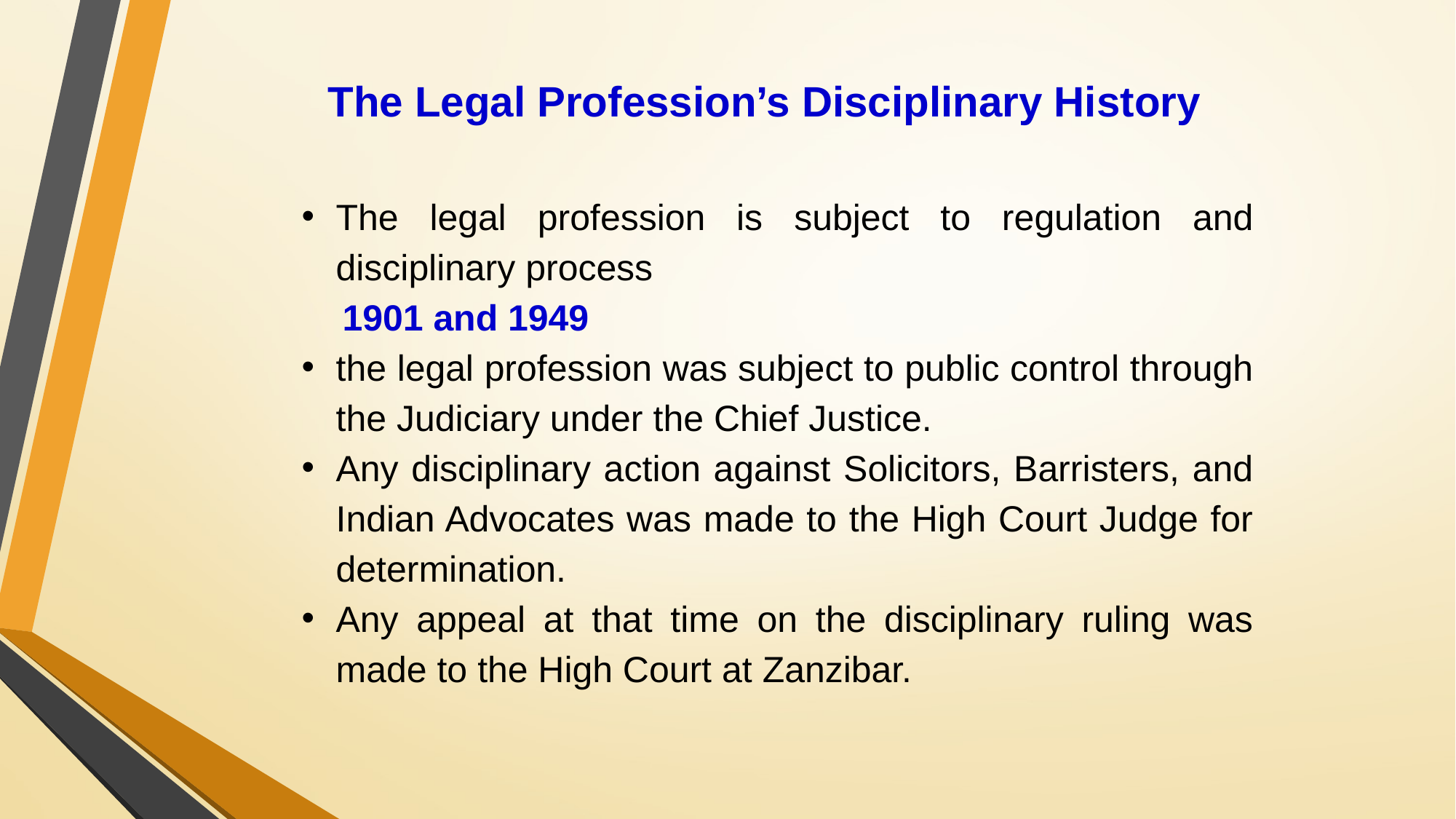

# The Legal Profession’s Disciplinary History
The legal profession is subject to regulation and disciplinary process
    1901 and 1949
the legal profession was subject to public control through the Judiciary under the Chief Justice.
Any disciplinary action against Solicitors, Barristers, and Indian Advocates was made to the High Court Judge for determination.
Any appeal at that time on the disciplinary ruling was made to the High Court at Zanzibar.